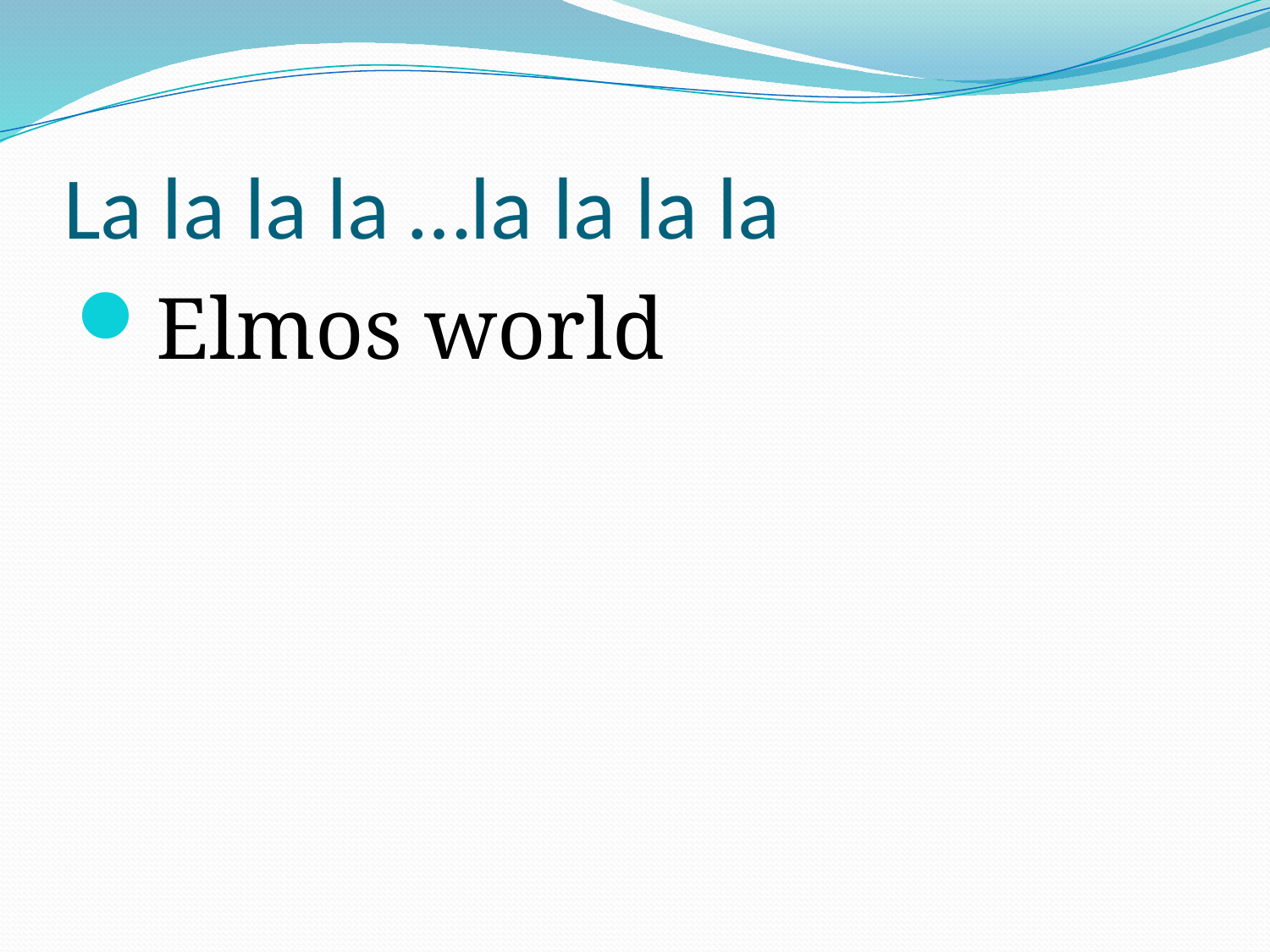

# La la la la …la la la la
Elmos world